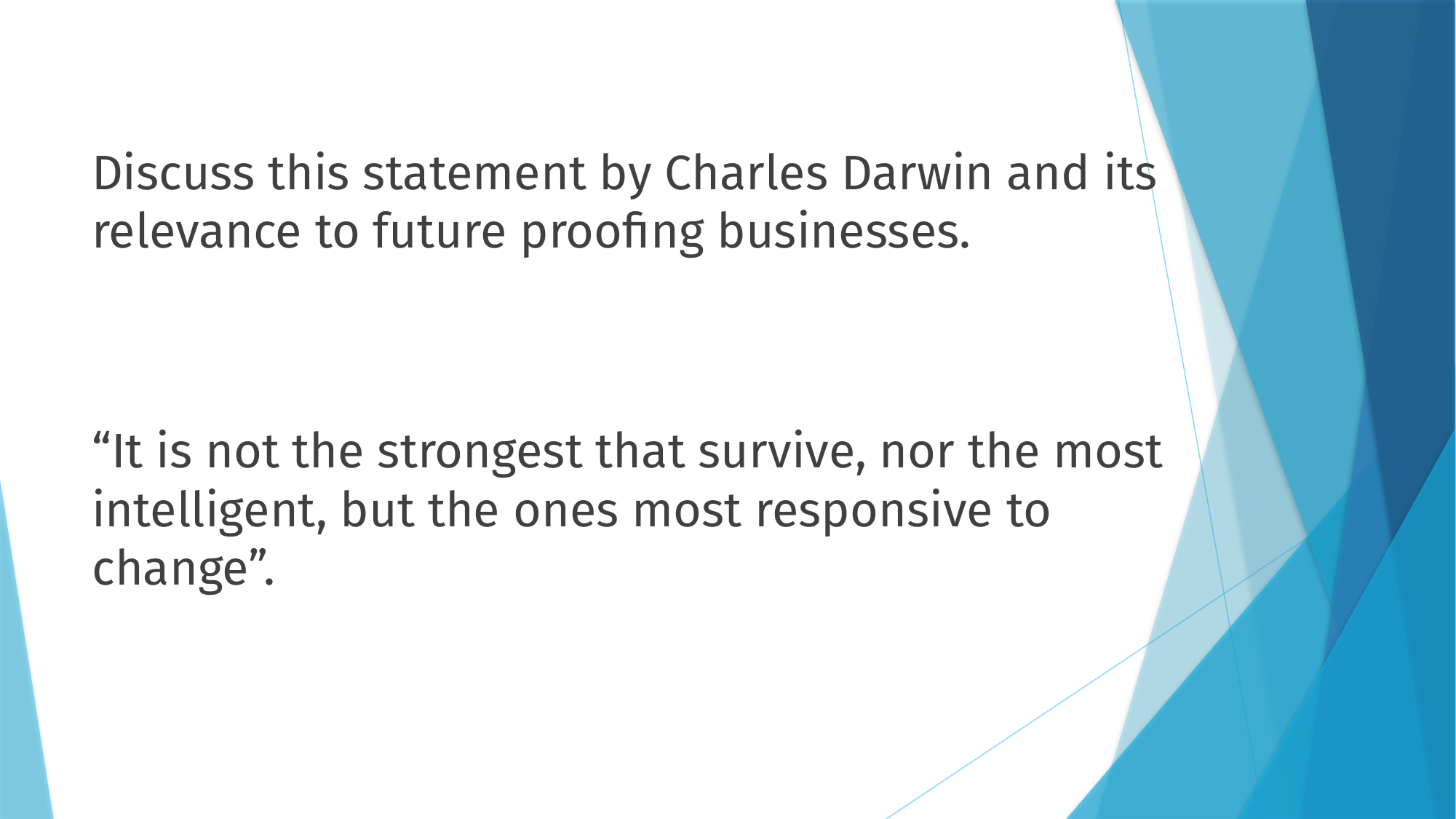

Discuss this statement by Charles Darwin and its relevance to future proofing businesses.

“It is not the strongest that survive, nor the most intelligent, but the ones most responsive to change”.